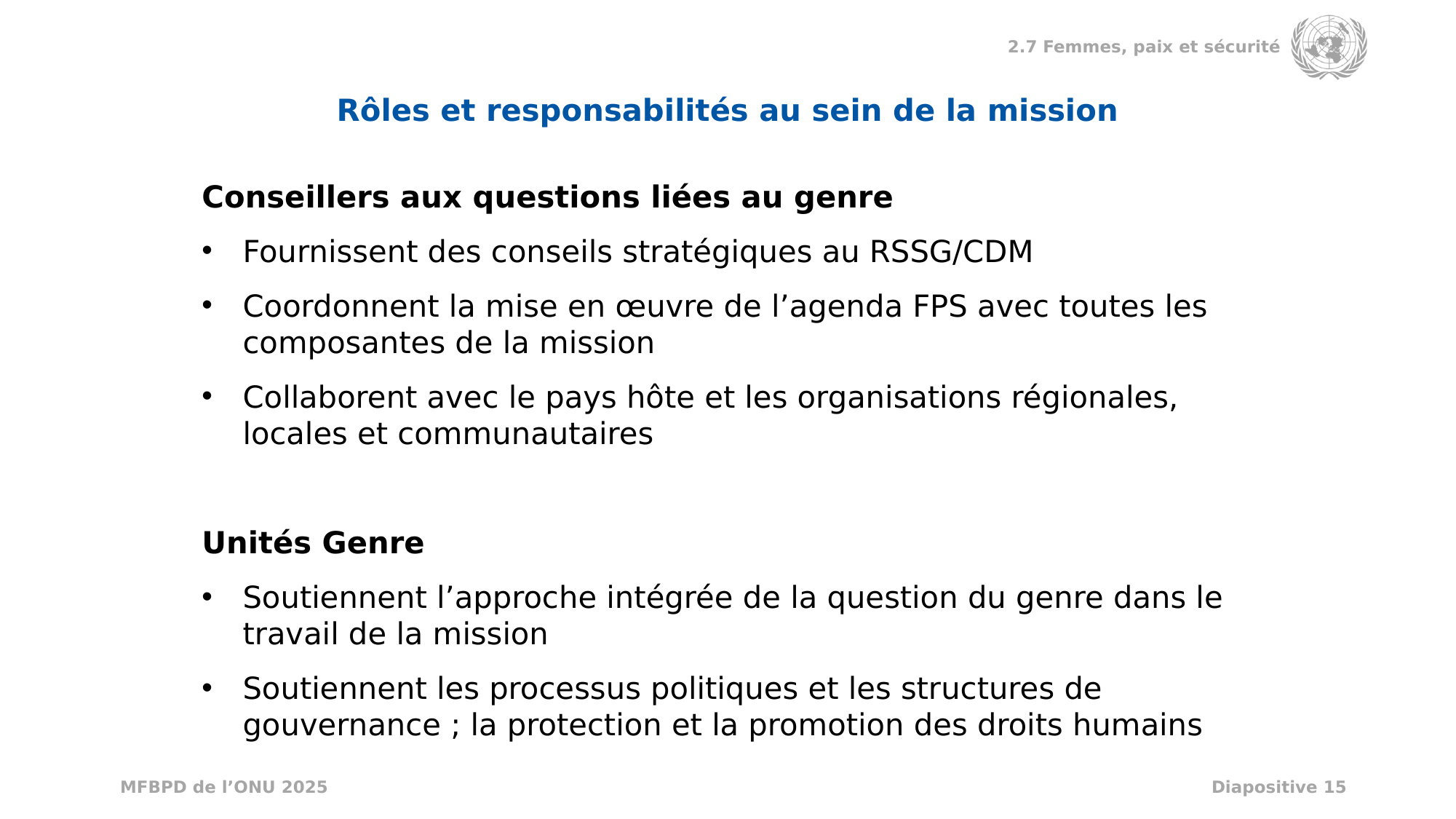

Rôles et responsabilités au sein de la mission
Conseillers aux questions liées au genre
Fournissent des conseils stratégiques au RSSG/CDM
Coordonnent la mise en œuvre de l’agenda FPS avec toutes les composantes de la mission
Collaborent avec le pays hôte et les organisations régionales, locales et communautaires

Unités Genre
Soutiennent l’approche intégrée de la question du genre dans le travail de la mission
Soutiennent les processus politiques et les structures de gouvernance ; la protection et la promotion des droits humains